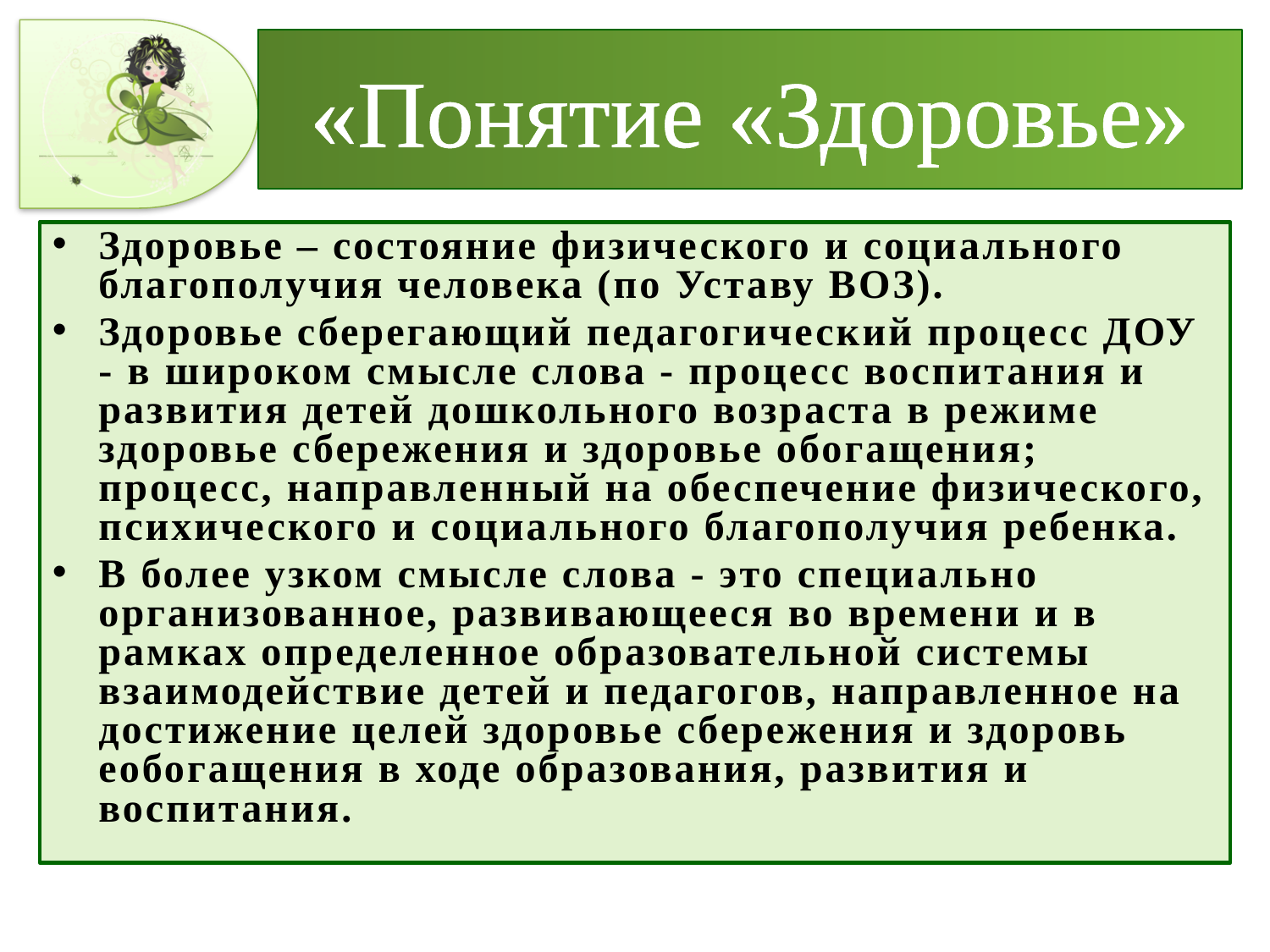

# «Понятие «Здоровье»
Здоровье – состояние физического и социального благополучия человека (по Уставу ВОЗ).
Здоровье сберегающий педагогический процесс ДОУ - в широком смысле слова - процесс воспитания и развития детей дошкольного возраста в режиме здоровье сбережения и здоровье обогащения; процесс, направленный на обеспечение физического, психического и социального благополучия ребенка.
В более узком смысле слова - это специально организованное, развивающееся во времени и в рамках определенное образовательной системы взаимодействие детей и педагогов, направленное на достижение целей здоровье сбережения и здоровь еобогащения в ходе образования, развития и воспитания.